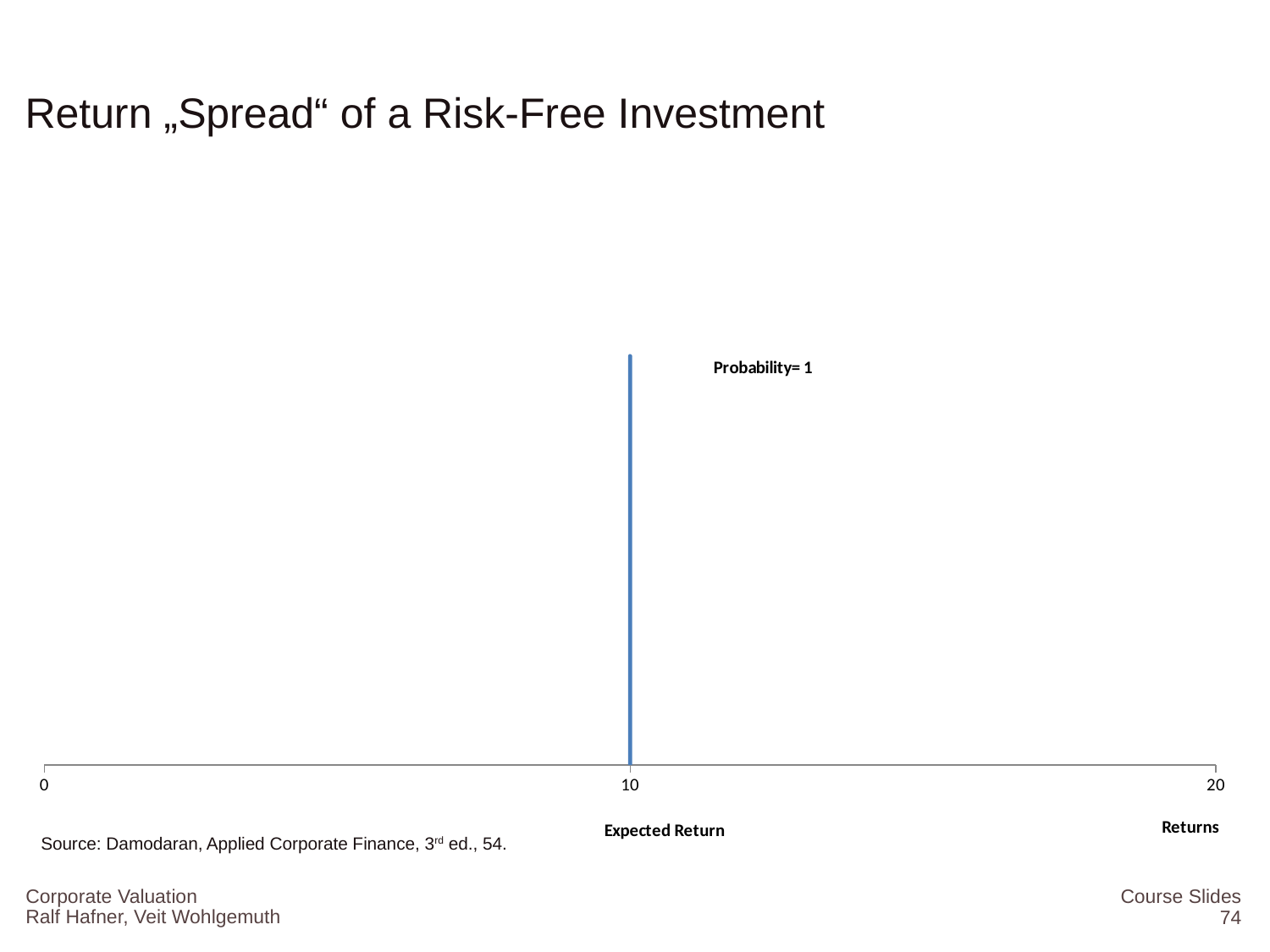

# Return „Spread“ of a Risk-Free Investment

### Chart: Expected Return

| Category |  |
|---|---|
Source: Damodaran, Applied Corporate Finance, 3rd ed., 54.
Corporate Valuation
Course Slides
74